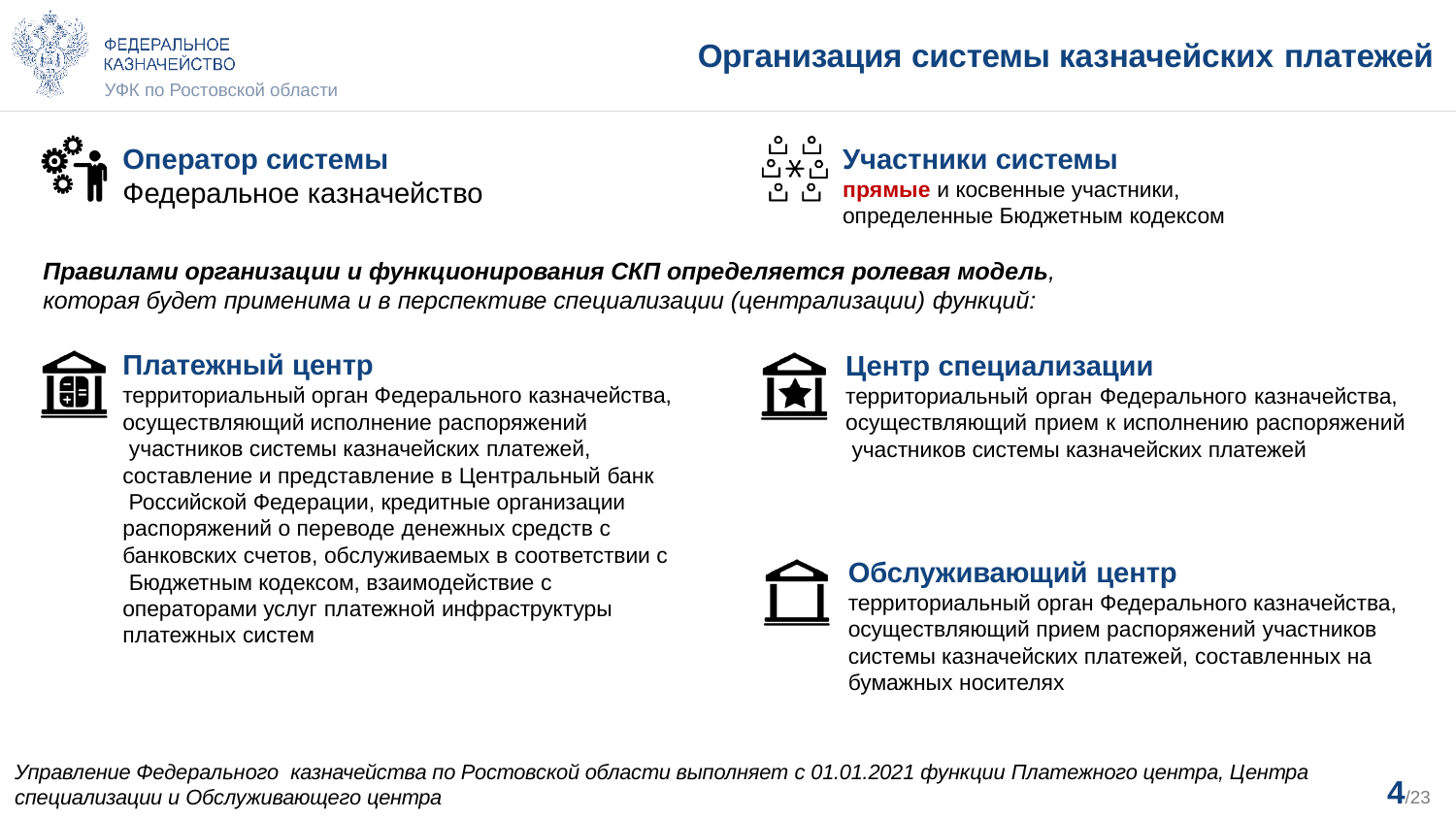

# Организация системы казначейских платежей
УФК по Ростовской области

Участники системы
прямые и косвенные участники,  определенные Бюджетным кодексом
Оператор системы
Федеральное казначейство
Правилами организации и функционирования СКП определяется ролевая модель,  которая будет применима и в перспективе специализации (централизации) функций:
Платежный центр
территориальный орган Федерального казначейства,
осуществляющий исполнение распоряжений  участников системы казначейских платежей,
составление и представление в Центральный банк  Российской Федерации, кредитные организации  распоряжений о переводе денежных средств с
банковских счетов, обслуживаемых в соответствии с  Бюджетным кодексом, взаимодействие с  операторами услуг платежной инфраструктуры
платежных систем
Центр специализации
территориальный орган Федерального казначейства,  осуществляющий прием к исполнению распоряжений  участников системы казначейских платежей

Обслуживающий центр
территориальный орган Федерального казначейства,  осуществляющий прием распоряжений участников  системы казначейских платежей, составленных на  бумажных носителях

Управление Федерального  казначейства по Ростовской области выполняет с 01.01.2021 функции Платежного центра, Центра специализации и Обслуживающего центра
4/23